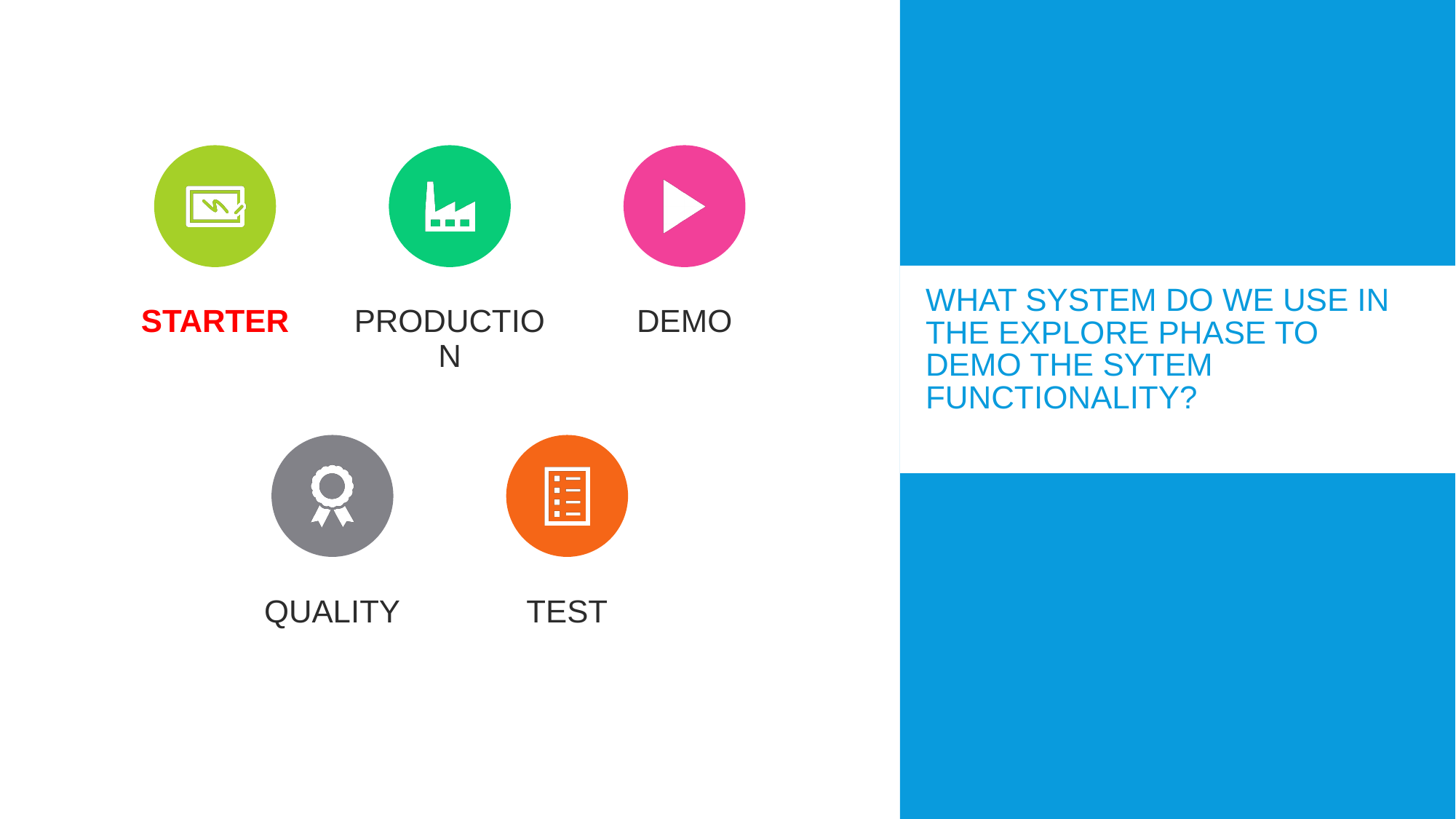

Starter
Production
Demo
Quality
Test

# What system do we use in the Explore phase to demo the sytem functionality?